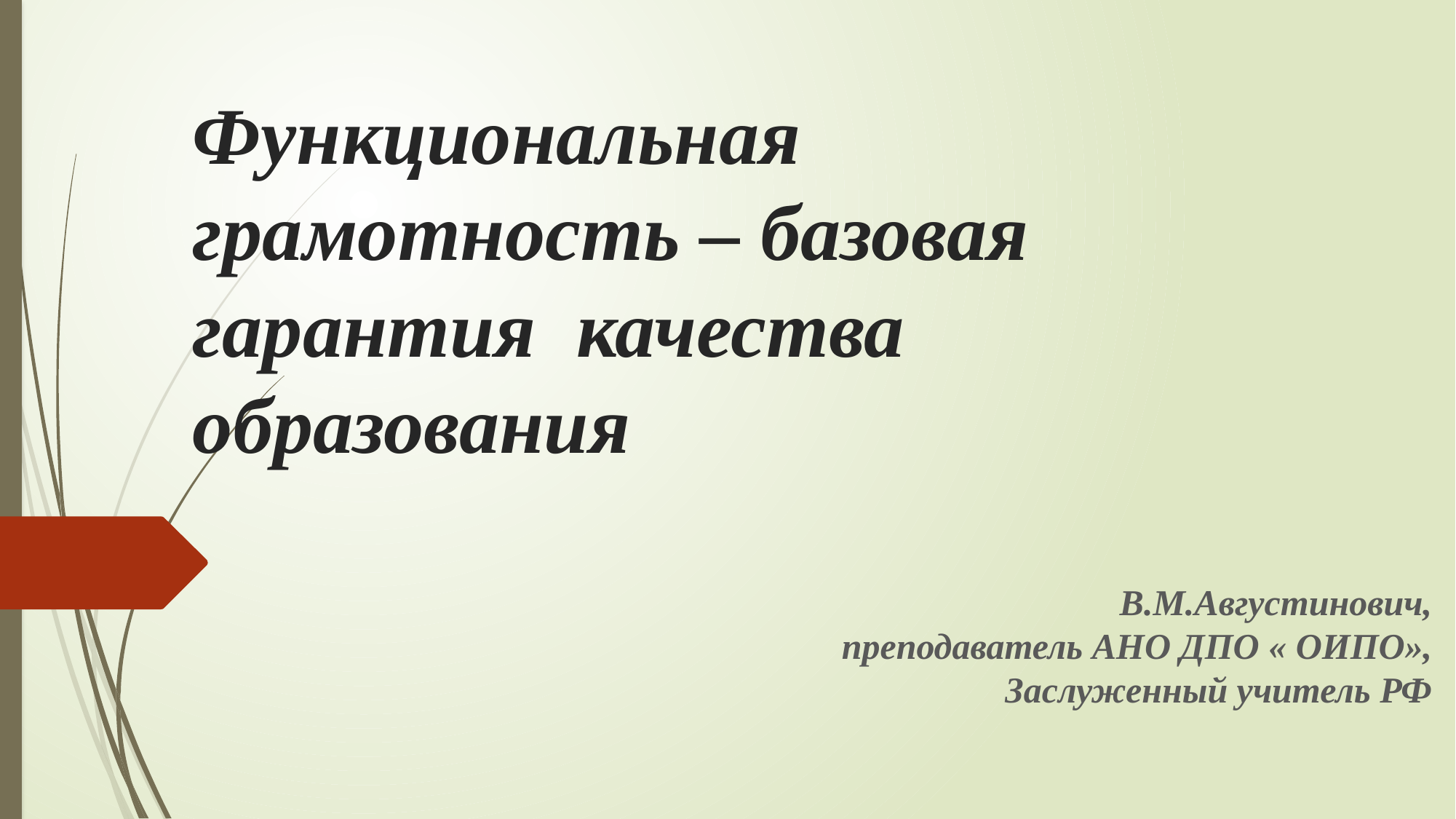

# Функциональная грамотность – базовая гарантия  качества образования
В.М.Августинович,
преподаватель АНО ДПО « ОИПО»,
Заслуженный учитель РФ